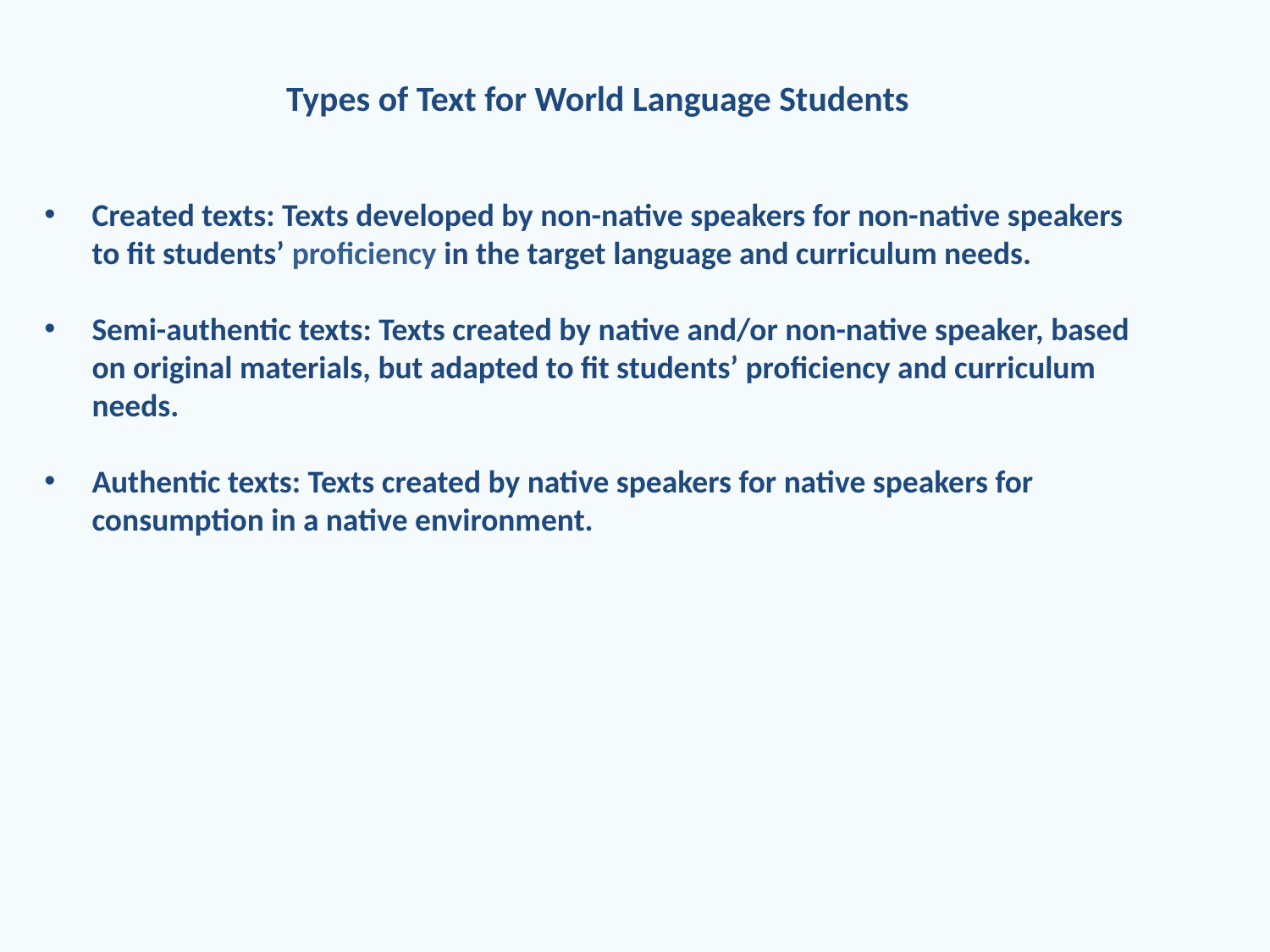

Types of Text for World Language Students

Created texts: Texts developed by non-native speakers for non-native speakers to fit students’ proficiency in the target language and curriculum needs.

Semi-authentic texts: Texts created by native and/or non-native speaker, based on original materials, but adapted to fit students’ proficiency and curriculum needs.

Authentic texts: Texts created by native speakers for native speakers for consumption in a native environment.